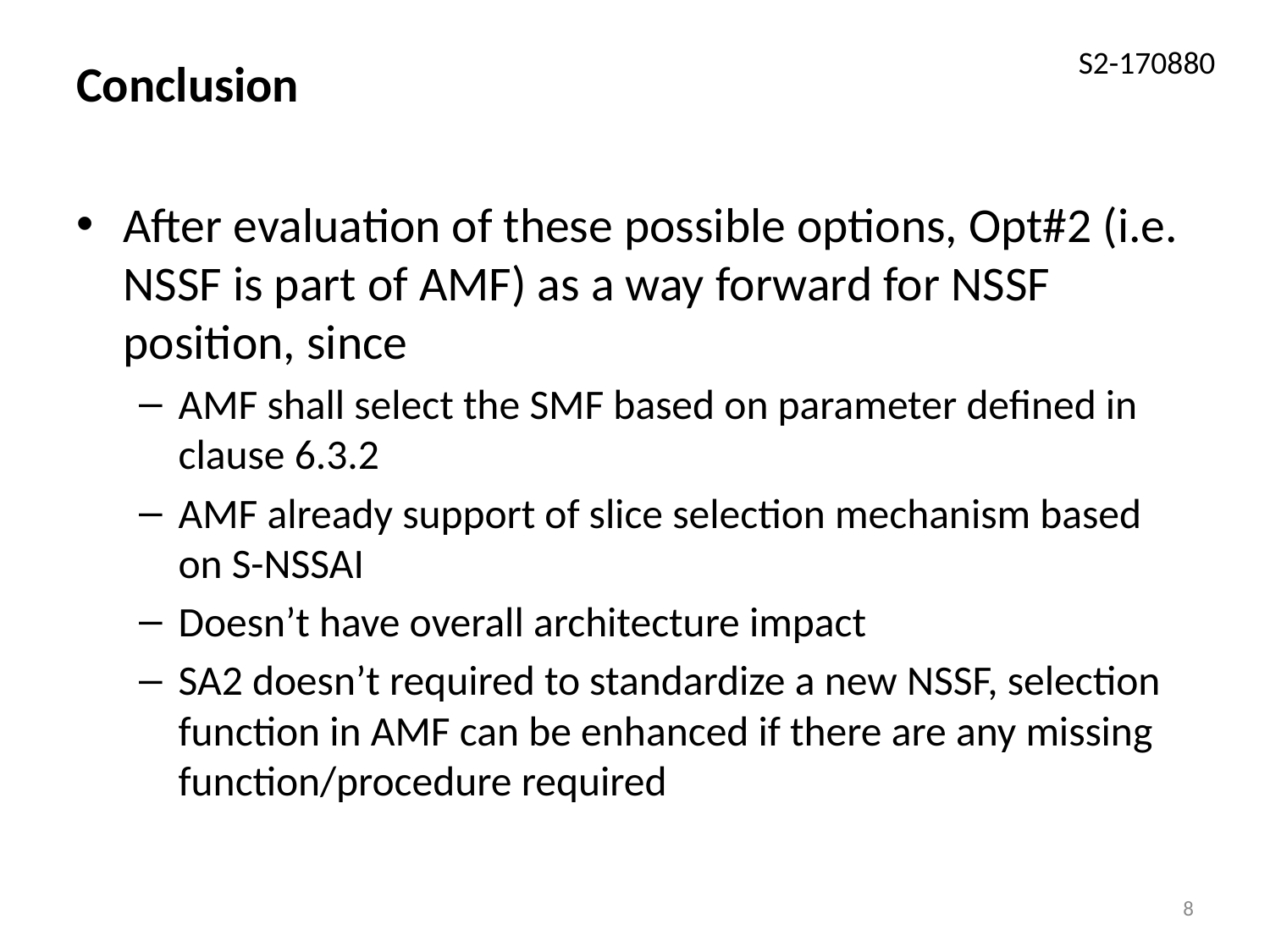

Conclusion
After evaluation of these possible options, Opt#2 (i.e. NSSF is part of AMF) as a way forward for NSSF position, since
AMF shall select the SMF based on parameter defined in clause 6.3.2
AMF already support of slice selection mechanism based on S-NSSAI
Doesn’t have overall architecture impact
SA2 doesn’t required to standardize a new NSSF, selection function in AMF can be enhanced if there are any missing function/procedure required

8